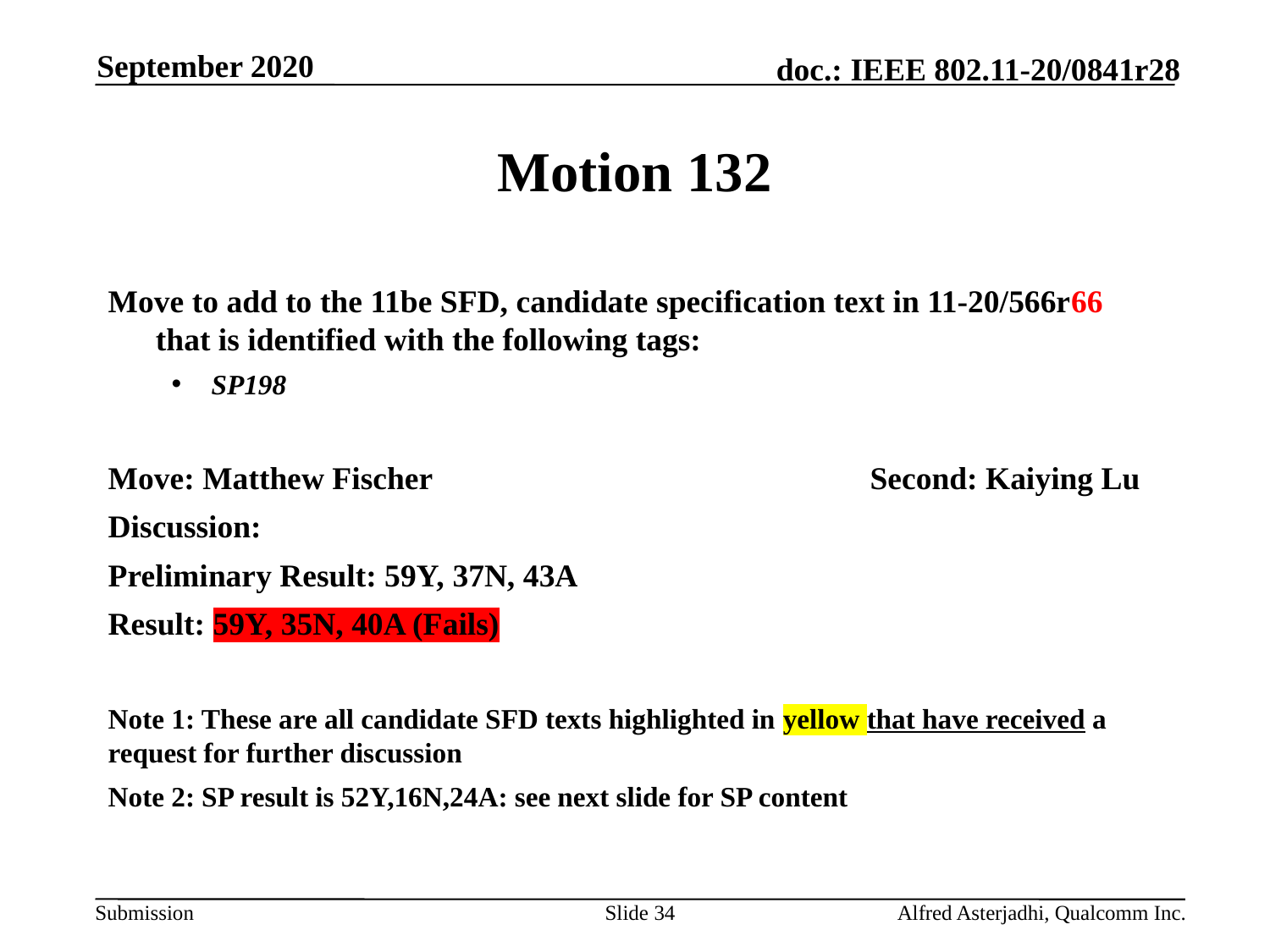

September 2020
# Motion 132
Move to add to the 11be SFD, candidate specification text in 11-20/566r66 that is identified with the following tags:
SP198

Move: Matthew Fischer				Second: Kaiying Lu
Discussion:
Preliminary Result: 59Y, 37N, 43A
Result: 59Y, 35N, 40A (Fails)

Note 1: These are all candidate SFD texts highlighted in yellow that have received a request for further discussion
Note 2: SP result is 52Y,16N,24A: see next slide for SP content
Slide 34
Alfred Asterjadhi, Qualcomm Inc.